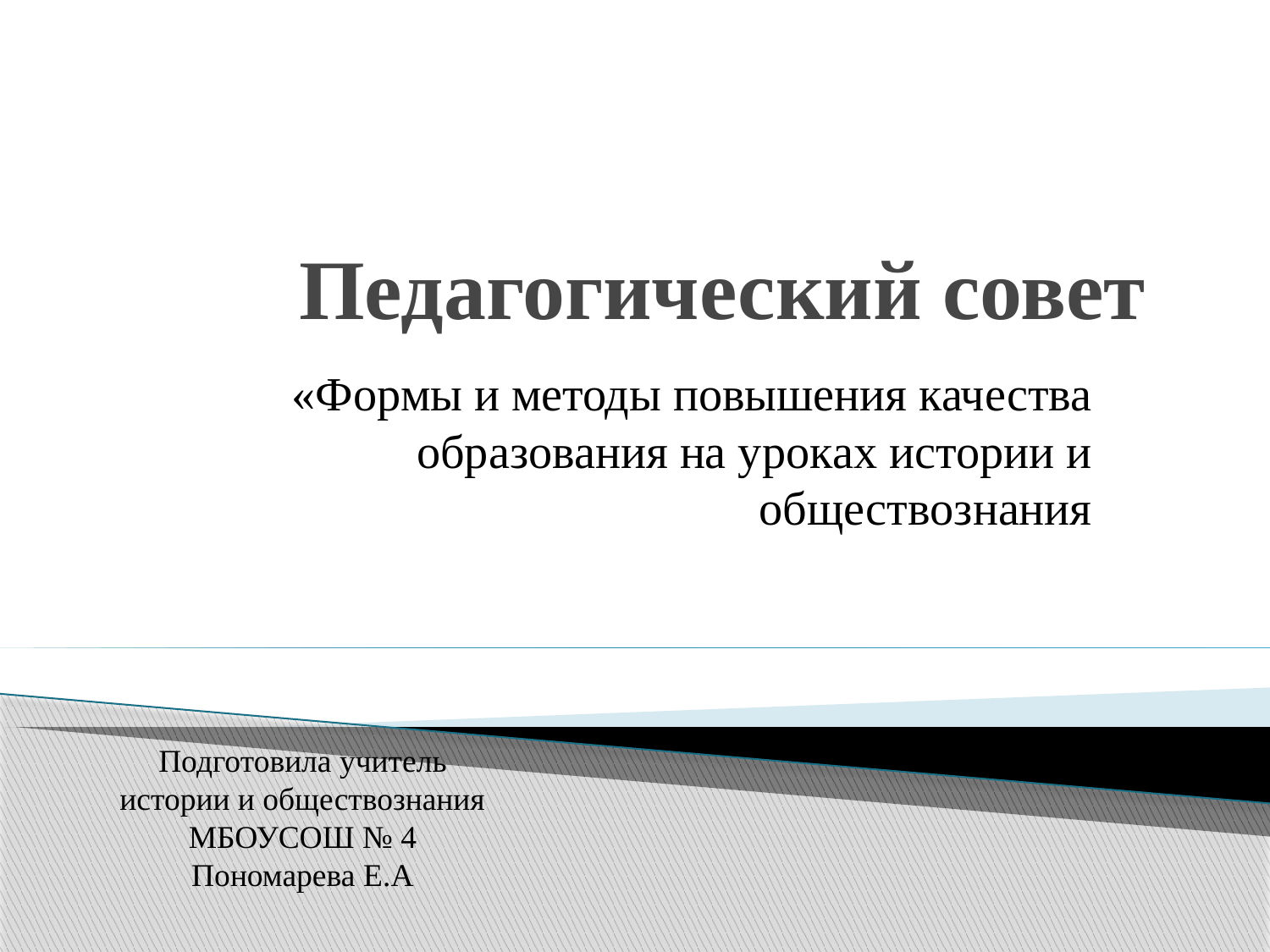

# Педагогический совет
«Формы и методы повышения качества образования на уроках истории и обществознания
Подготовила учитель истории и обществознания
МБОУСОШ № 4
Пономарева Е.А